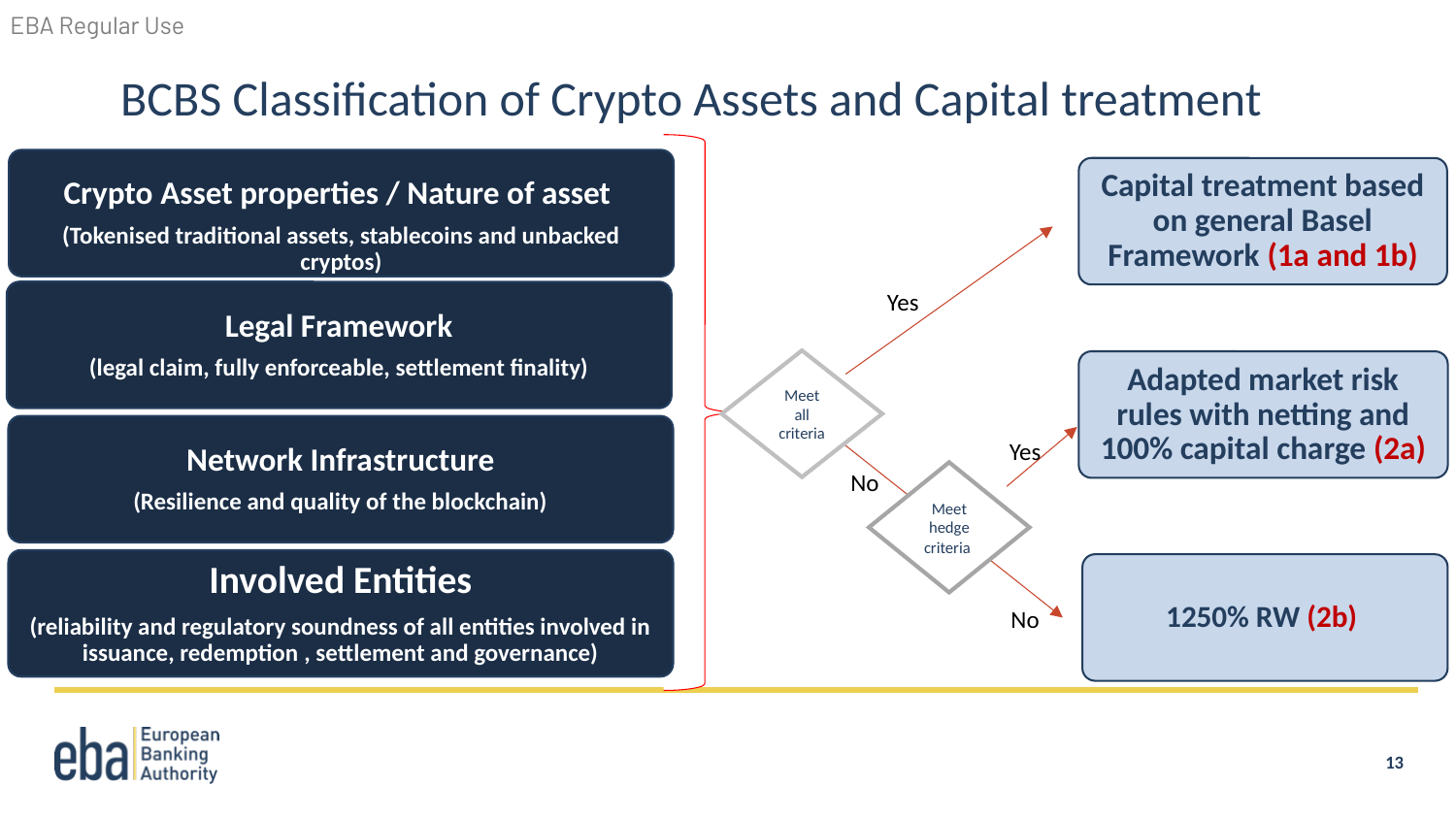

# BCBS Classification of Crypto Assets and Capital treatment

Crypto Asset properties / Nature of asset
(Tokenised traditional assets, stablecoins and unbacked cryptos)

Capital treatment based on general Basel Framework (1a and 1b)
Yes

Legal Framework
(legal claim, fully enforceable, settlement finality)
Meet all criteria

Adapted market risk rules with netting and 100% capital charge (2a)

Network Infrastructure
(Resilience and quality of the blockchain)
Yes
No
Meet hedge criteria

Involved Entities
(reliability and regulatory soundness of all entities involved in issuance, redemption , settlement and governance)

1250% RW (2b)
No
13